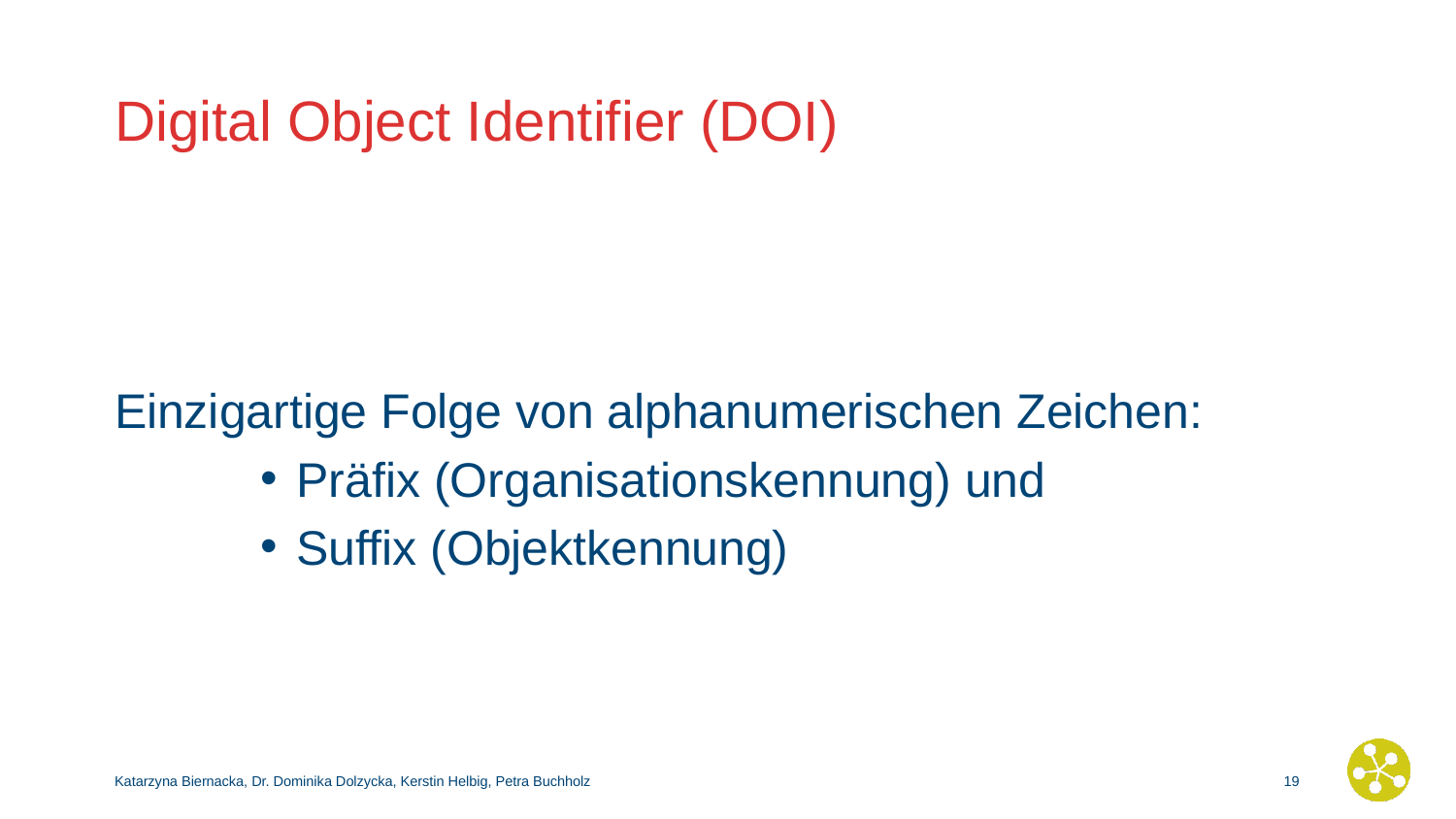

# Digital Object Identifier (DOI)
Einzigartige Folge von alphanumerischen Zeichen:
Präfix (Organisationskennung) und
Suffix (Objektkennung)
Katarzyna Biernacka, Dr. Dominika Dolzycka, Kerstin Helbig, Petra Buchholz
19